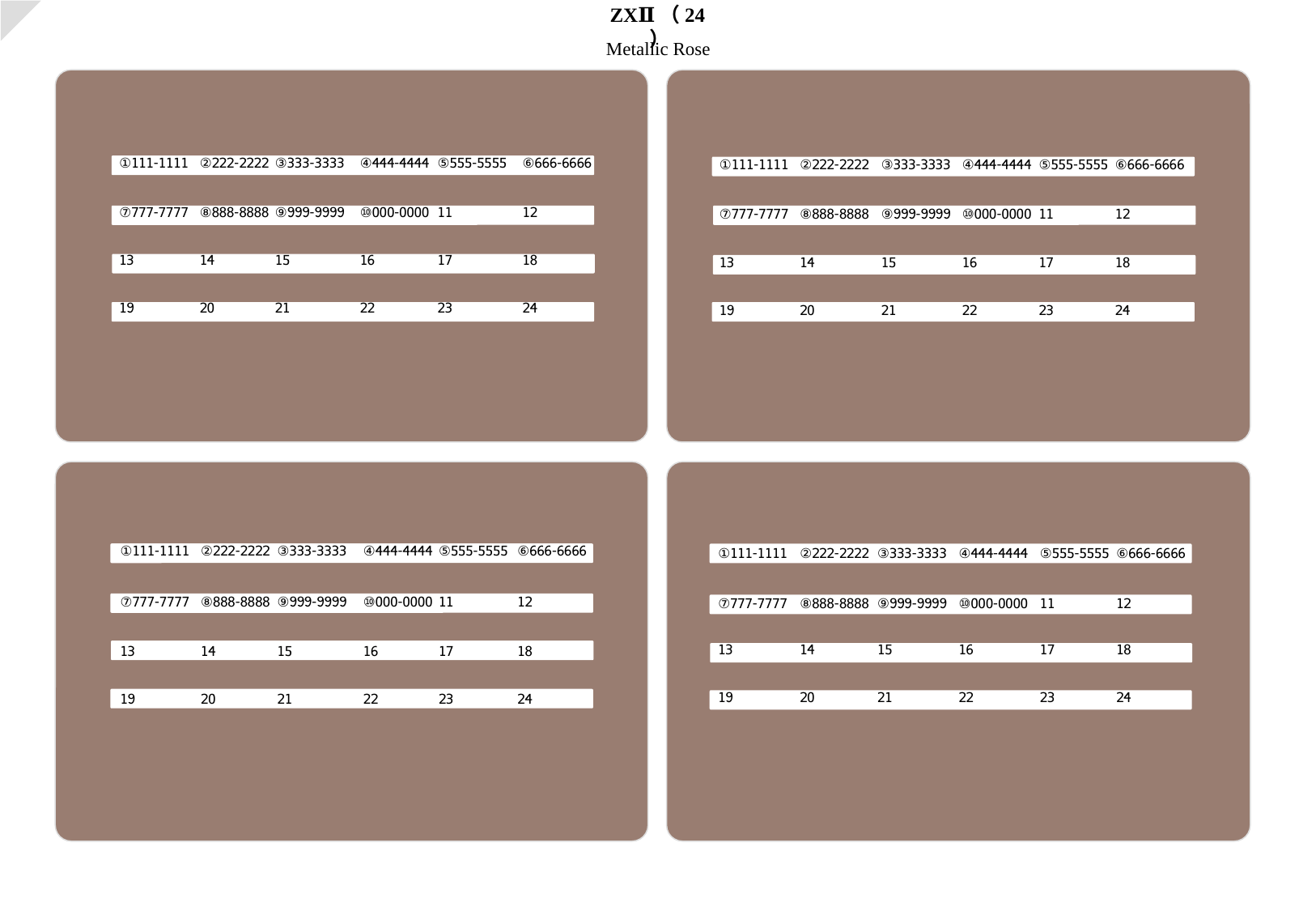

ZXⅡ（24）
Metallic Rose

|  |  |  |  |  |  |
| --- | --- | --- | --- | --- | --- |
| ①111-1111 | ②222-2222 | ③333-3333 | ④444-4444 | ⑤555-5555 | ⑥666-6666 |
| ⑦777-7777 | ⑧888-8888 | ⑨999-9999 | ⑩000-0000 | 11 | 12 |
| 13 | 14 | 15 | 16 | 17 | 18 |
| 19 | 20 | 21 | 22 | 23 | 24 |
|  |  |  |  |  |  |
|  |  |  |  |  |  |
| --- | --- | --- | --- | --- | --- |
| ①111-1111 | ②222-2222 | ③333-3333 | ④444-4444 | ⑤555-5555 | ⑥666-6666 |
| ⑦777-7777 | ⑧888-8888 | ⑨999-9999 | ⑩000-0000 | 11 | 12 |
| 13 | 14 | 15 | 16 | 17 | 18 |
| 19 | 20 | 21 | 22 | 23 | 24 |
|  |  |  |  |  |  |

|  |  |  |  |  |  |
| --- | --- | --- | --- | --- | --- |
| ①111-1111 | ②222-2222 | ③333-3333 | ④444-4444 | ⑤555-5555 | ⑥666-6666 |
| ⑦777-7777 | ⑧888-8888 | ⑨999-9999 | ⑩000-0000 | 11 | 12 |
| 13 | 14 | 15 | 16 | 17 | 18 |
| 19 | 20 | 21 | 22 | 23 | 24 |
|  |  |  |  |  |  |
|  |  |  |  |  |  |
| --- | --- | --- | --- | --- | --- |
| ①111-1111 | ②222-2222 | ③333-3333 | ④444-4444 | ⑤555-5555 | ⑥666-6666 |
| ⑦777-7777 | ⑧888-8888 | ⑨999-9999 | ⑩000-0000 | 11 | 12 |
| 13 | 14 | 15 | 16 | 17 | 18 |
| 19 | 20 | 21 | 22 | 23 | 24 |
|  |  |  |  |  |  |